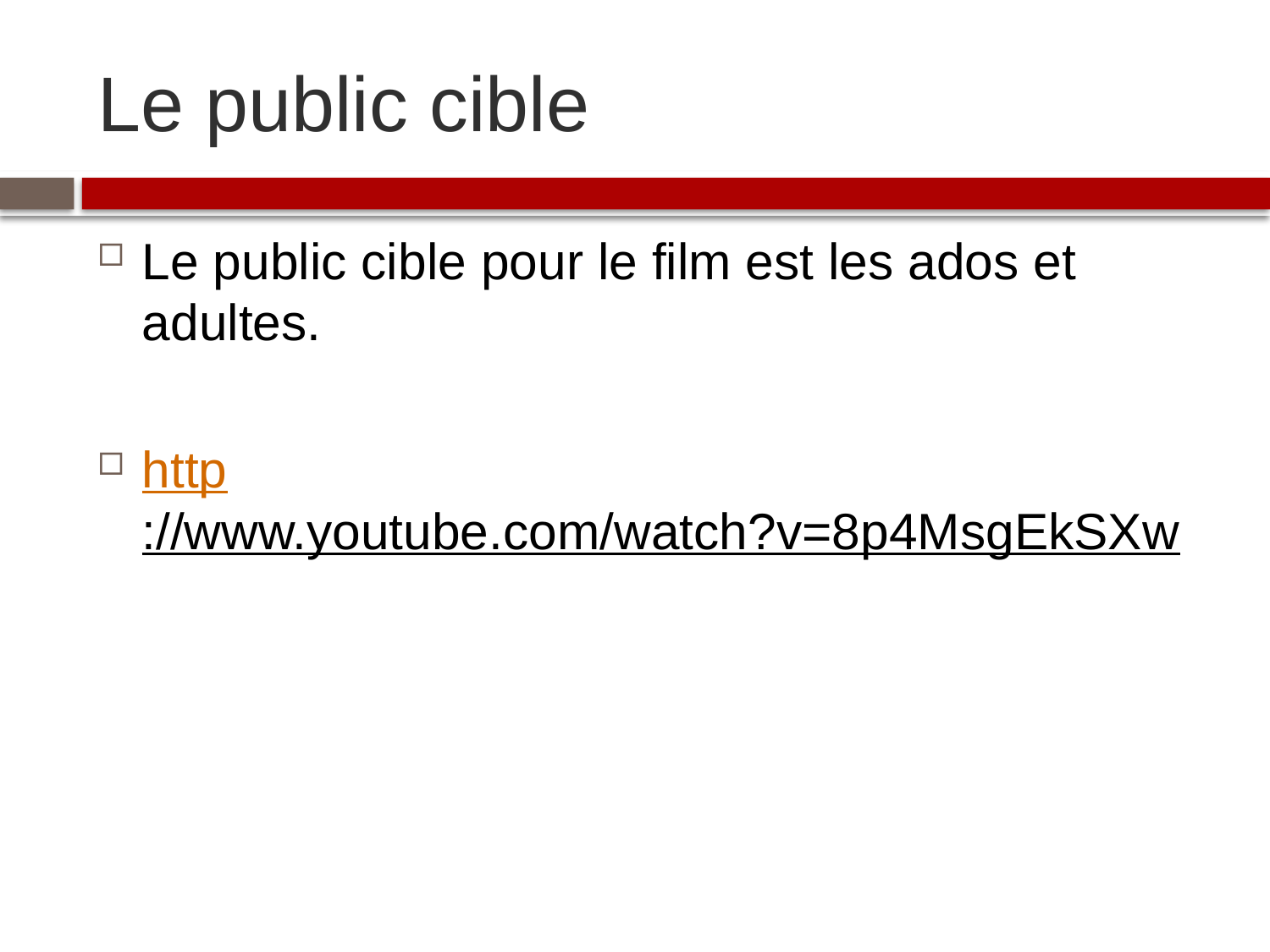

# Le public cible
Le public cible pour le film est les ados et adultes.

http://www.youtube.com/watch?v=8p4MsgEkSXw